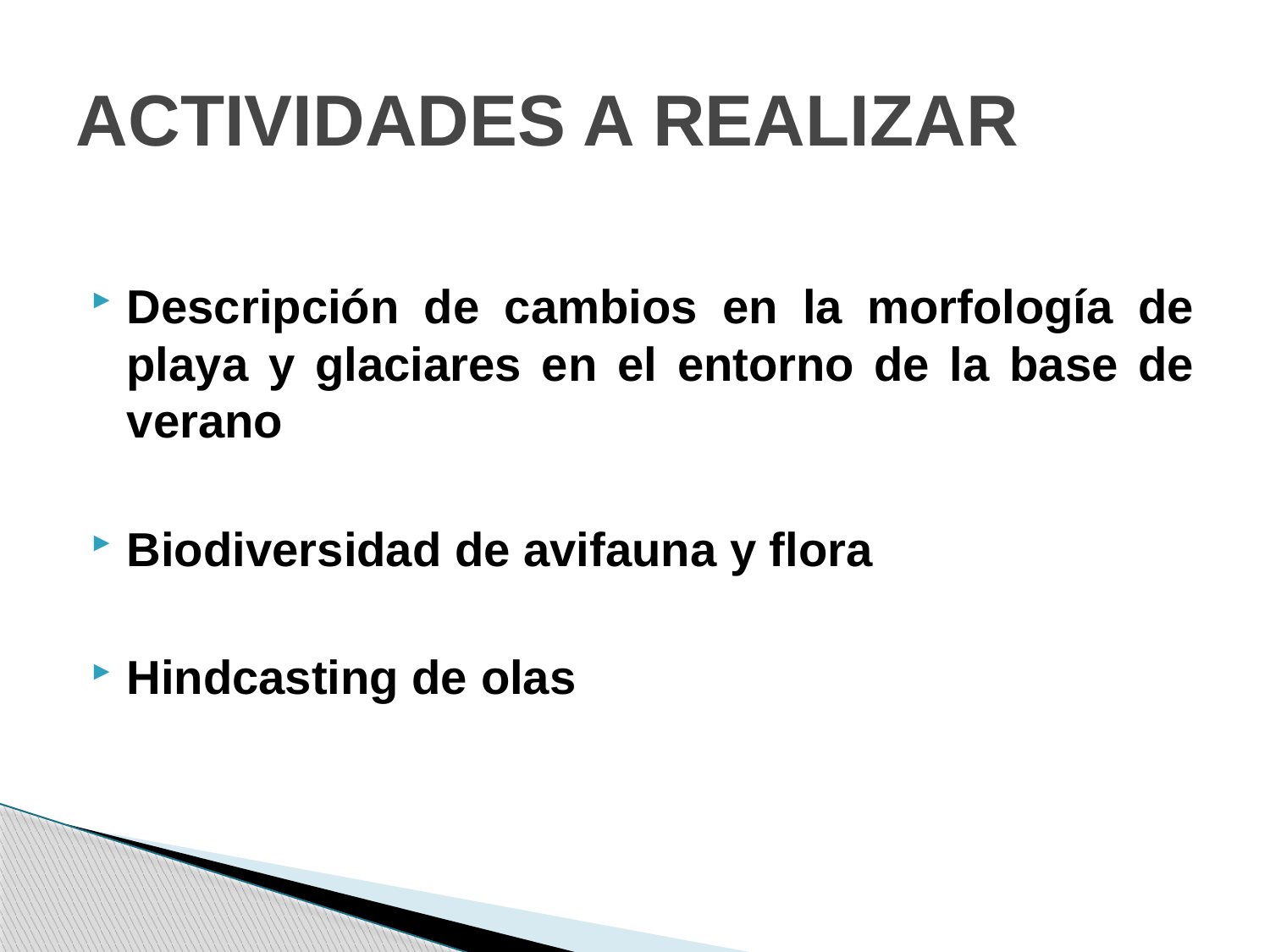

# ACTIVIDADES A REALIZAR

Descripción de cambios en la morfología de playa y glaciares en el entorno de la base de verano

Biodiversidad de avifauna y flora

Hindcasting de olas